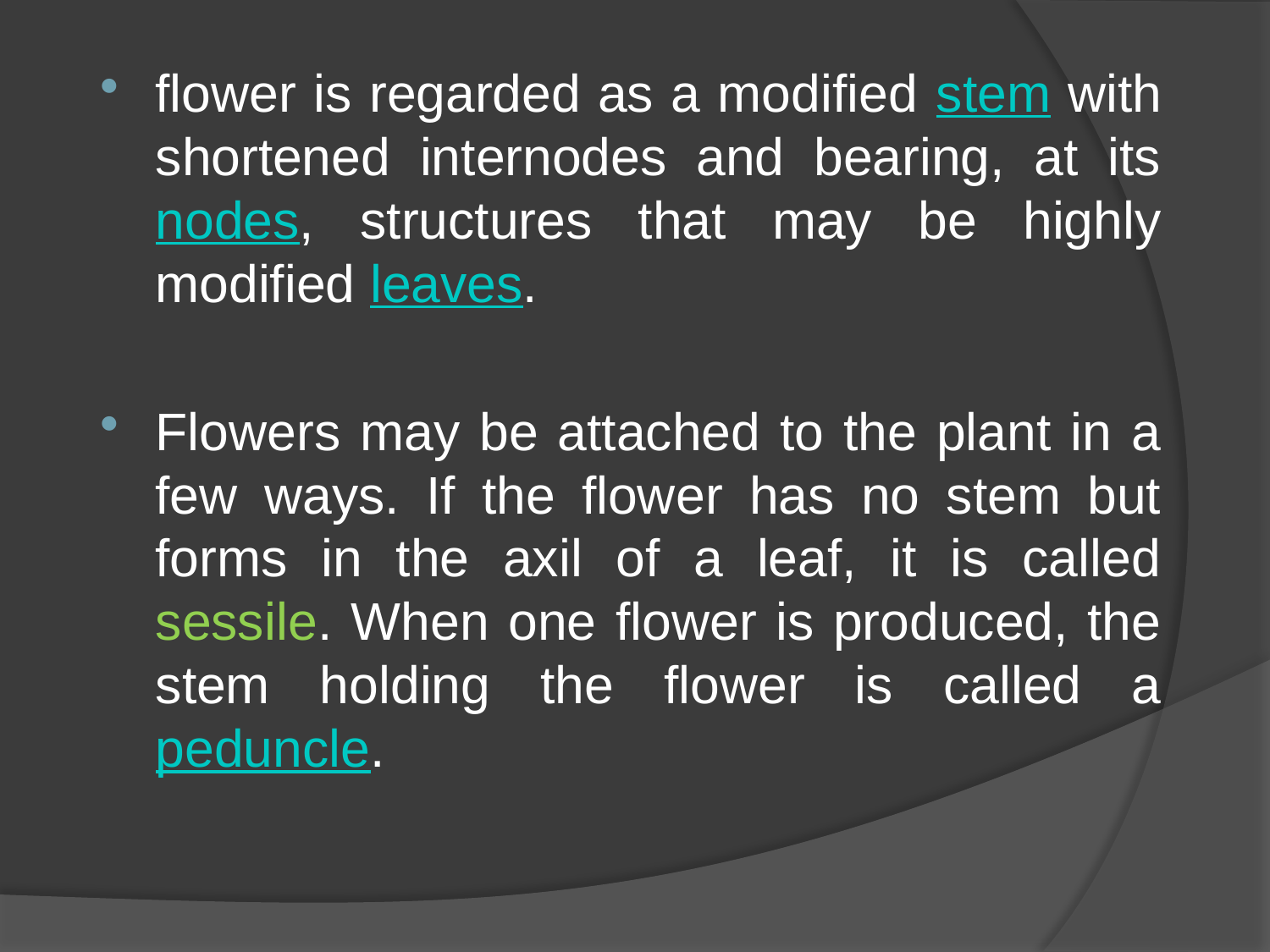

flower is regarded as a modified stem with shortened internodes and bearing, at its nodes, structures that may be highly modified leaves.

Flowers may be attached to the plant in a few ways. If the flower has no stem but forms in the axil of a leaf, it is called sessile. When one flower is produced, the stem holding the flower is called a peduncle.